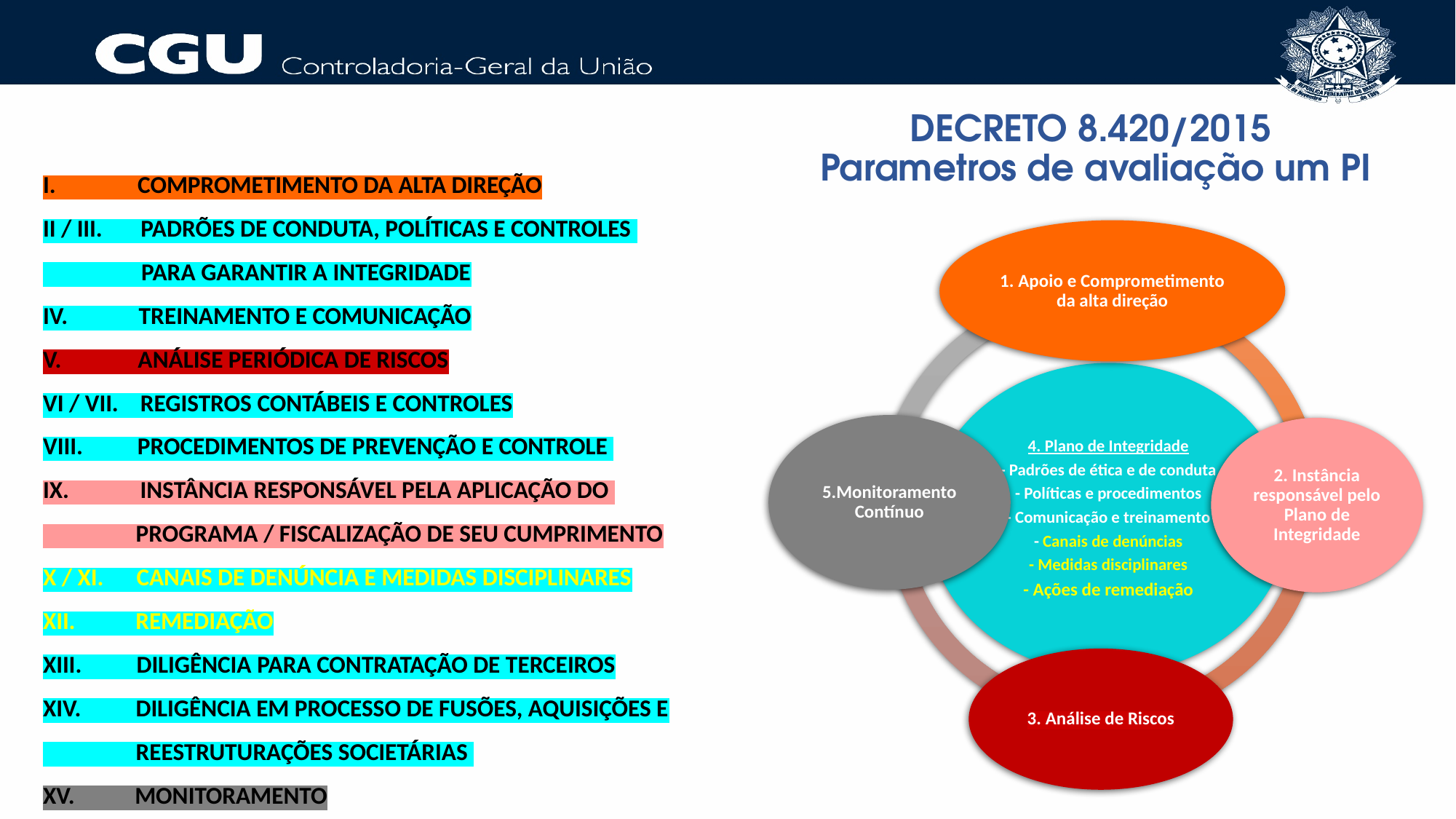

DECRETO 8.420/2015
Parametros de avaliação um PI
I.               COMPROMETIMENTO DA ALTA DIREÇÃO
II / III.       PADRÕES DE CONDUTA, POLÍTICAS E CONTROLES
                  PARA GARANTIR A INTEGRIDADE
IV.             TREINAMENTO E COMUNICAÇÃO
V.              ANÁLISE PERIÓDICA DE RISCOS
VI / VII.    REGISTROS CONTÁBEIS E CONTROLES
VIII.          PROCEDIMENTOS DE PREVENÇÃO E CONTROLE
IX.             INSTÂNCIA RESPONSÁVEL PELA APLICAÇÃO DO
                 PROGRAMA / FISCALIZAÇÃO DE SEU CUMPRIMENTO
X / XI.      CANAIS DE DENÚNCIA E MEDIDAS DISCIPLINARES
XII.           REMEDIAÇÃO
XIII.          DILIGÊNCIA PARA CONTRATAÇÃO DE TERCEIROS
XIV.          DILIGÊNCIA EM PROCESSO DE FUSÕES, AQUISIÇÕES E
                 REESTRUTURAÇÕES SOCIETÁRIAS
XV.           MONITORAMENTO
4. Plano de Integridade
- Padrões de ética e de conduta
- Políticas e procedimentos
- Comunicação e treinamento
- Canais de denúncias
- Medidas disciplinares
- Ações de remediação
1. Apoio e Comprometimento da alta direção
2. Instância responsável pelo Plano de Integridade
3. Análise de Riscos
5.Monitoramento Contínuo